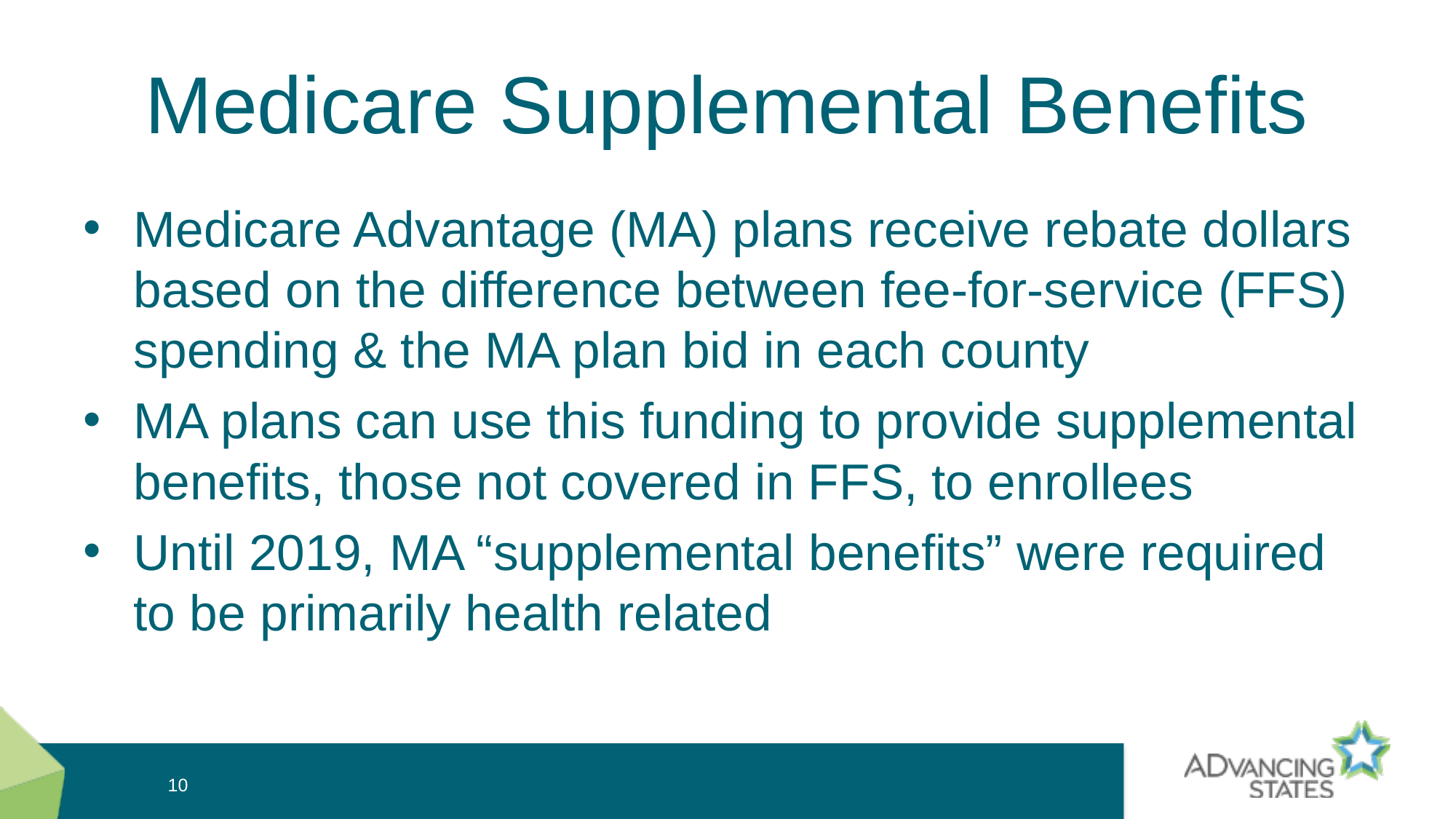

# Medicare Supplemental Benefits
Medicare Advantage (MA) plans receive rebate dollars based on the difference between fee-for-service (FFS) spending & the MA plan bid in each county
MA plans can use this funding to provide supplemental benefits, those not covered in FFS, to enrollees
Until 2019, MA “supplemental benefits” were required to be primarily health related
10